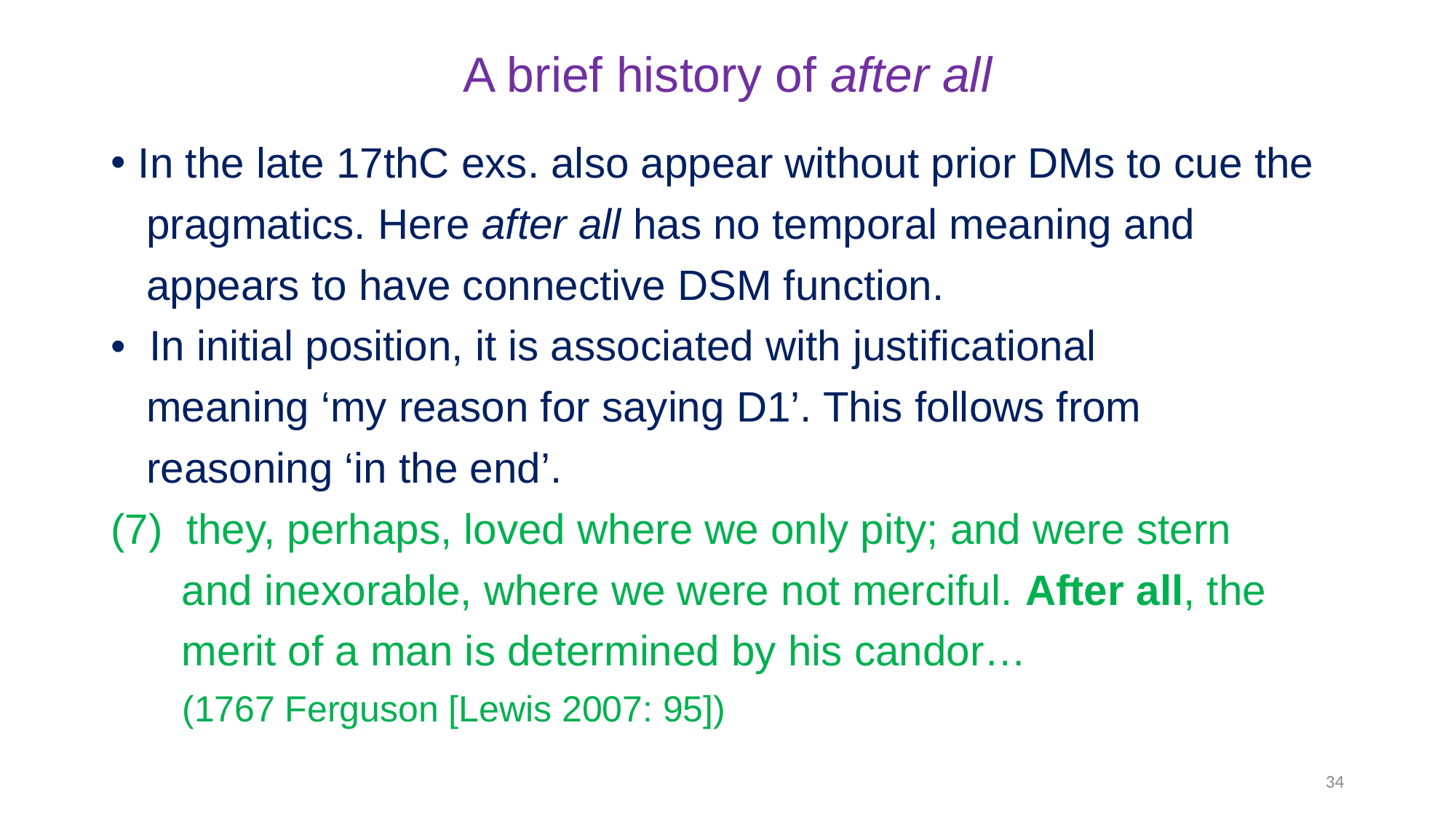

# A brief history of after all
In the late 17thC exs. also appear without prior DMs to cue the
   pragmatics. Here after all has no temporal meaning and
   appears to have connective DSM function.
•  In initial position, it is associated with justificational
   meaning ‘my reason for saying D1’. This follows from
   reasoning ‘in the end’.
(7)  they, perhaps, loved where we only pity; and were stern
      and inexorable, where we were not merciful. After all, the
      merit of a man is determined by his candor…
       (1767 Ferguson [Lewis 2007: 95])

34